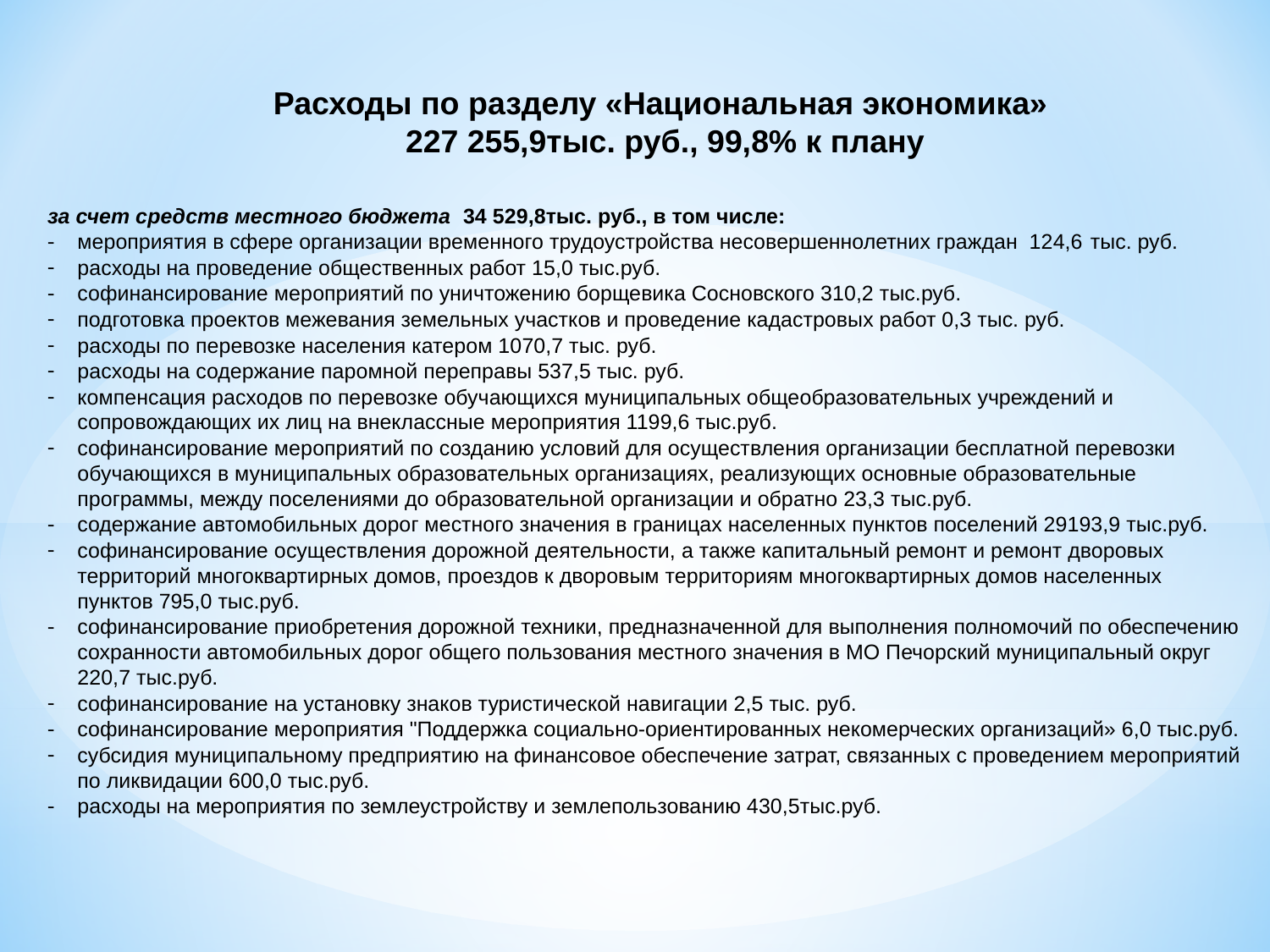

Расходы по разделу «Национальная экономика»
227 255,9тыс. руб., 99,8% к плану
за счет средств местного бюджета  34 529,8тыс. руб., в том числе:
мероприятия в сфере организации временного трудоустройства несовершеннолетних граждан  124,6 тыс. руб.
расходы на проведение общественных работ 15,0 тыс.руб.
софинансирование мероприятий по уничтожению борщевика Сосновского 310,2 тыс.руб.
подготовка проектов межевания земельных участков и проведение кадастровых работ 0,3 тыс. руб.
расходы по перевозке населения катером 1070,7 тыс. руб.
расходы на содержание паромной переправы 537,5 тыс. руб.
компенсация расходов по перевозке обучающихся муниципальных общеобразовательных учреждений и сопровождающих их лиц на внеклассные мероприятия 1199,6 тыс.руб.
софинансирование мероприятий по созданию условий для осуществления организации бесплатной перевозки обучающихся в муниципальных образовательных организациях, реализующих основные образовательные программы, между поселениями до образовательной организации и обратно 23,3 тыс.руб.
содержание автомобильных дорог местного значения в границах населенных пунктов поселений 29193,9 тыс.руб.
софинансирование осуществления дорожной деятельности, а также капитальный ремонт и ремонт дворовых территорий многоквартирных домов, проездов к дворовым территориям многоквартирных домов населенных пунктов 795,0 тыс.руб.
софинансирование приобретения дорожной техники, предназначенной для выполнения полномочий по обеспечению сохранности автомобильных дорог общего пользования местного значения в МО Печорский муниципальный округ 220,7 тыс.руб.
софинансирование на установку знаков туристической навигации 2,5 тыс. руб.
софинансирование мероприятия "Поддержка социально-ориентированных некомерческих организаций» 6,0 тыс.руб.
субсидия муниципальному предприятию на финансовое обеспечение затрат, связанных с проведением мероприятий по ликвидации 600,0 тыс.руб.
расходы на мероприятия по землеустройству и землепользованию 430,5тыс.руб.